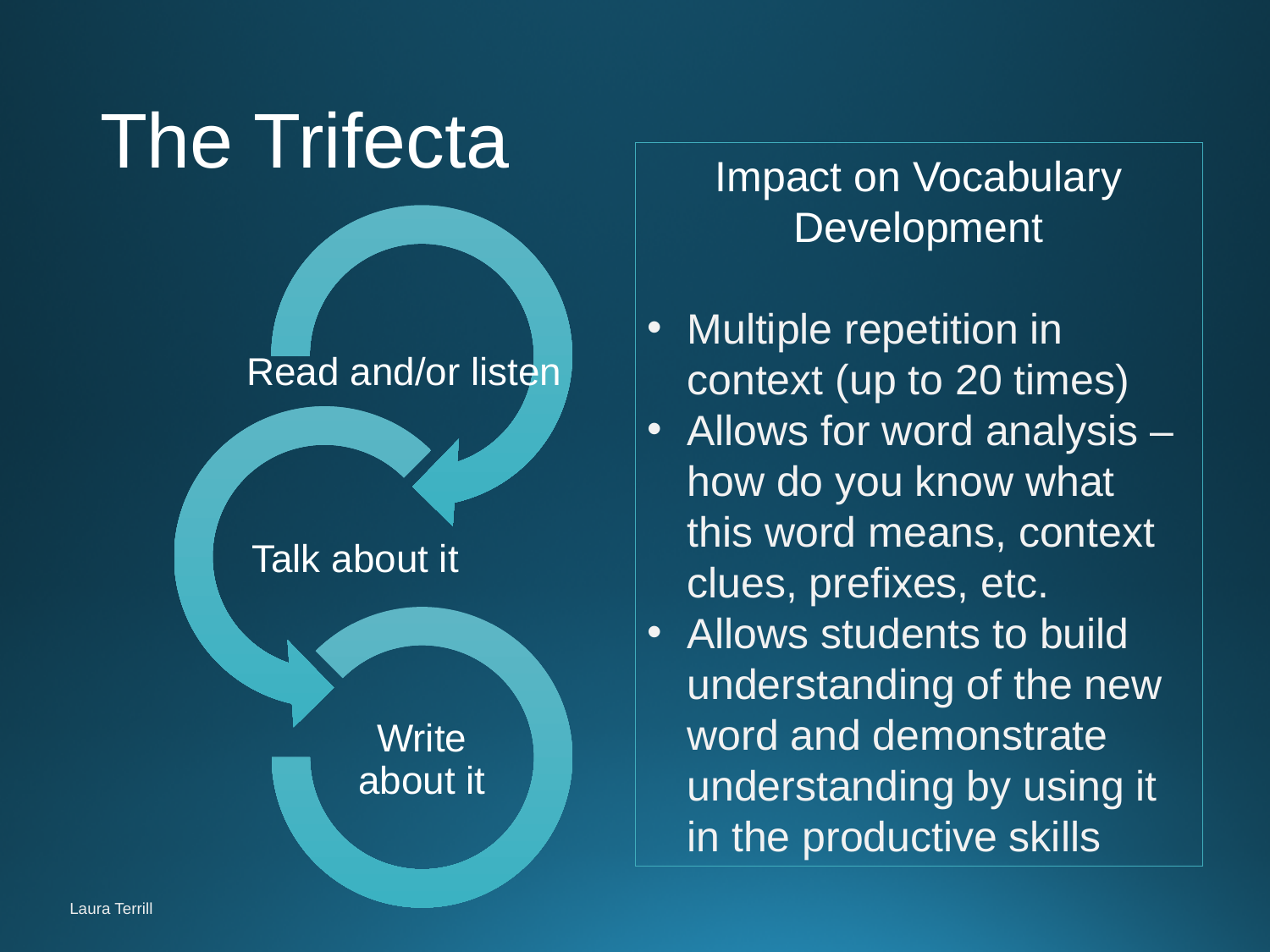

# The Trifecta
Impact on Vocabulary Development

Multiple repetition in context (up to 20 times)
Allows for word analysis – how do you know what this word means, context clues, prefixes, etc.
Allows students to build understanding of the new word and demonstrate understanding by using it in the productive skills
Read and/or listen
Talk about it
Write about it
Laura Terrill